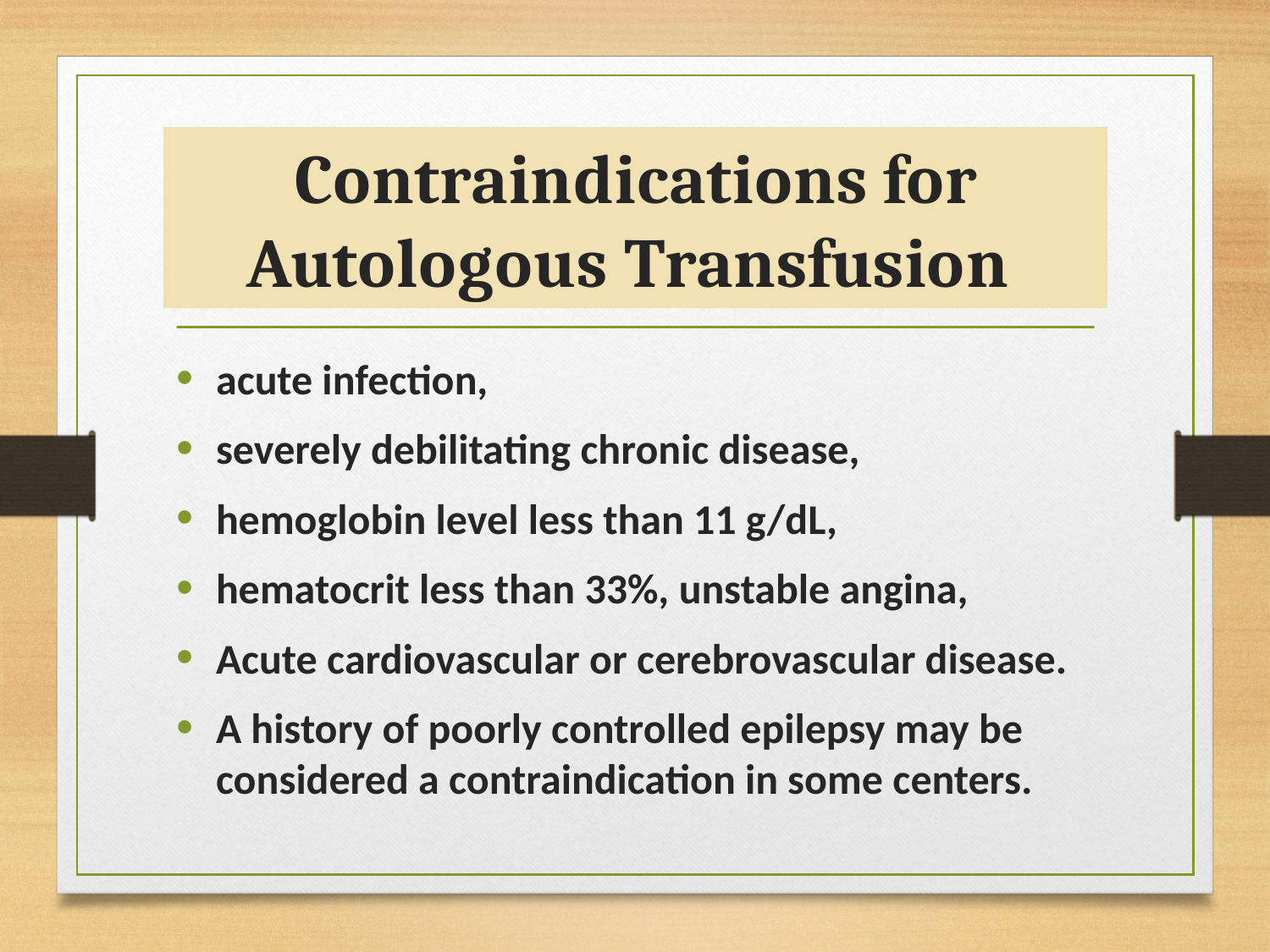

# Contraindications for Autologous Transfusion
acute infection,
severely debilitating chronic disease,
hemoglobin level less than 11 g/dL,
hematocrit less than 33%, unstable angina,
Acute cardiovascular or cerebrovascular disease.
A history of poorly controlled epilepsy may be considered a contraindication in some centers.